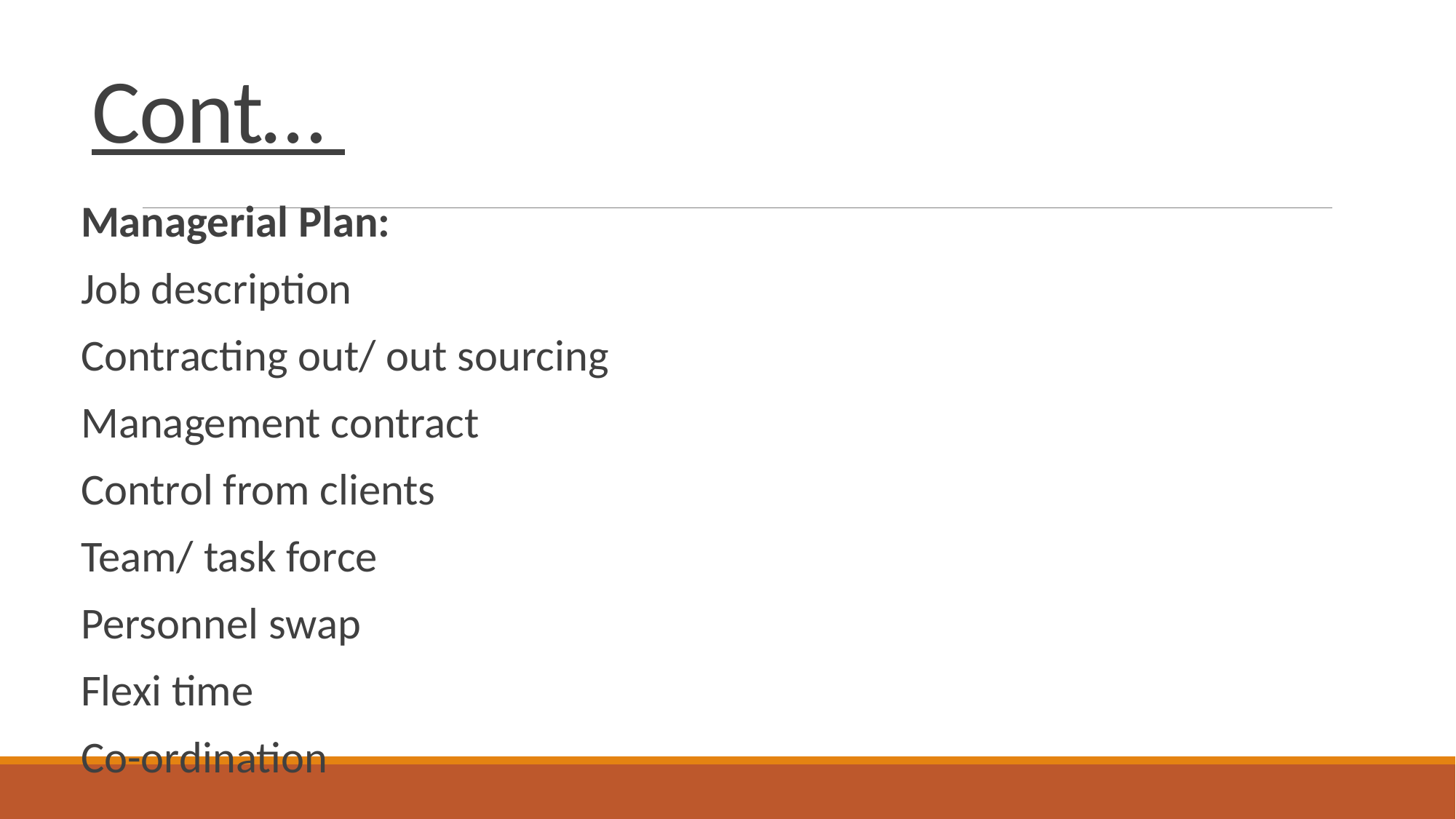

# Cont…

Managerial Plan:
Job description
Contracting out/ out sourcing
Management contract
Control from clients
Team/ task force
Personnel swap
Flexi time
Co-ordination